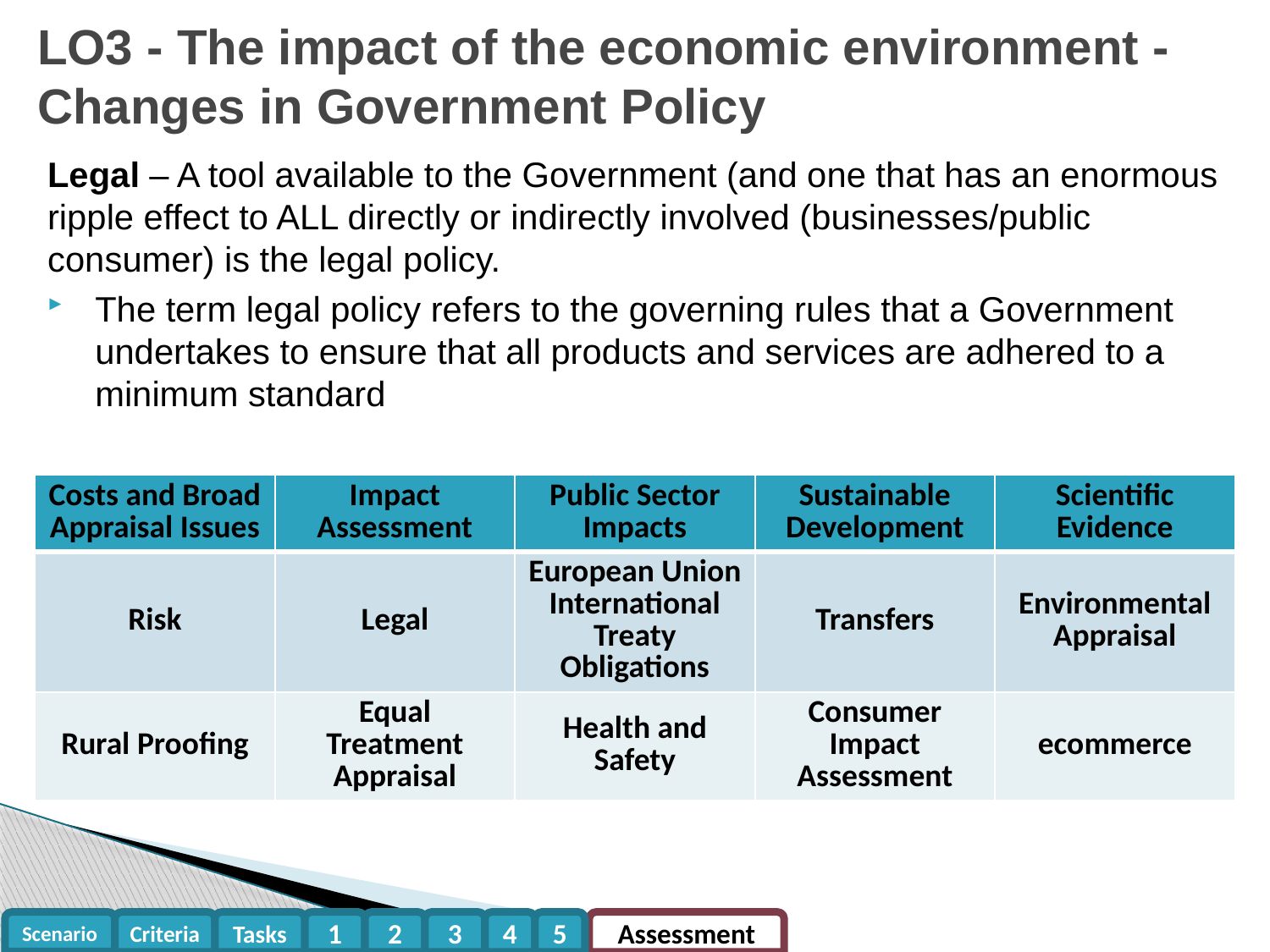

LO3 - The impact of the economic environment - Changes in Government Policy
Legal – A tool available to the Government (and one that has an enormous ripple effect to ALL directly or indirectly involved (businesses/public consumer) is the legal policy.
The term legal policy refers to the governing rules that a Government undertakes to ensure that all products and services are adhered to a minimum standard

| Costs and Broad Appraisal Issues | Impact Assessment | Public Sector Impacts | Sustainable Development | Scientific Evidence |
| --- | --- | --- | --- | --- |
| Risk | Legal | European Union International Treaty Obligations | Transfers | Environmental Appraisal |
| Rural Proofing | Equal Treatment Appraisal | Health and Safety | Consumer Impact Assessment | ecommerce |